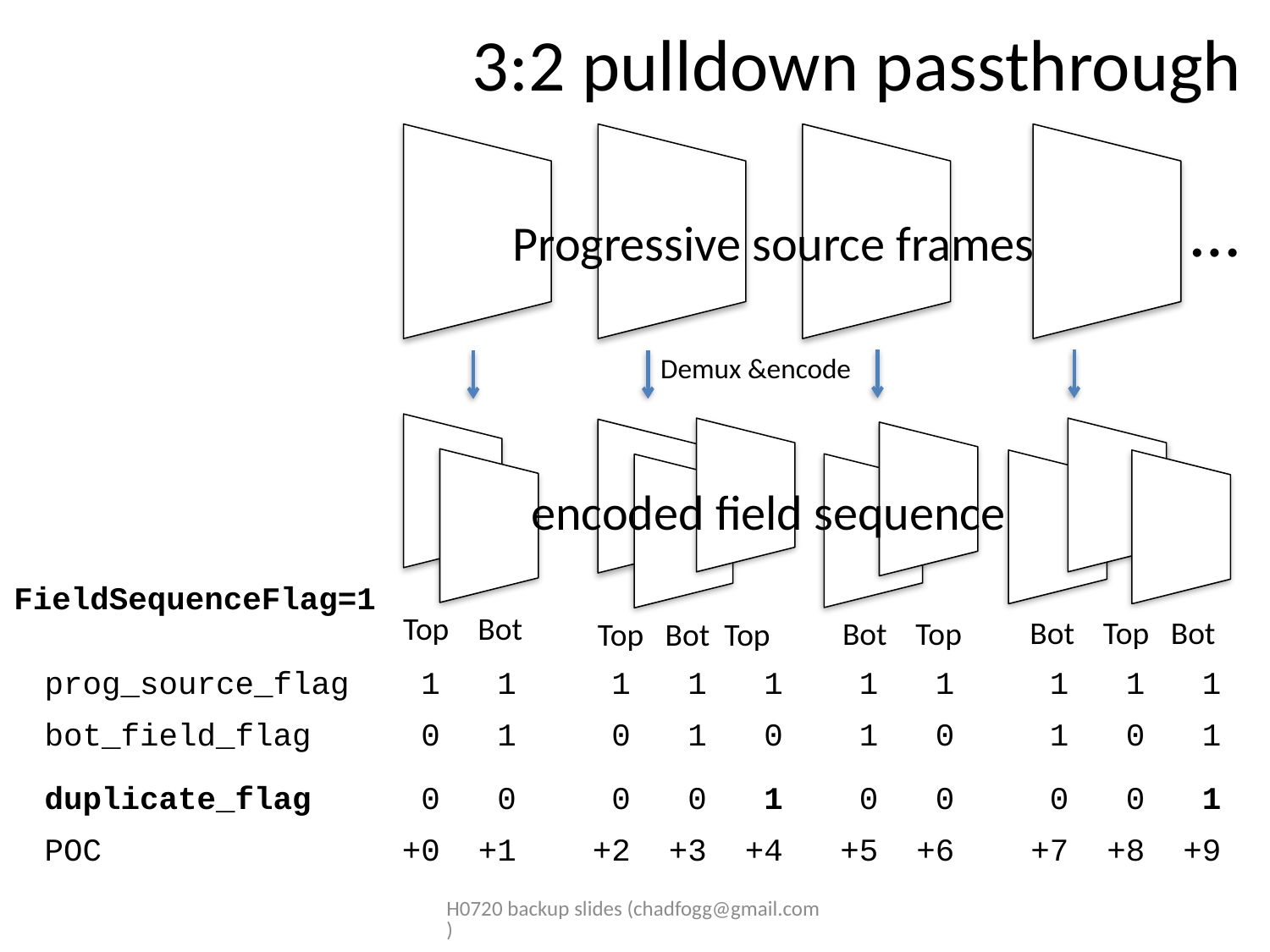

# 3:2 pulldown passthrough

…
Progressive source frames
Demux &encode

Top    Bot

Top   Bot  Top

Bot    Top

encoded field sequence

FieldSequenceFlag=1
Bot    Top   Bot
| prog\_source\_flag | 1 1 1 1 1 1 1 1 1 1 |
| --- | --- |
| bot\_field\_flag | 0 1 0 1 0 1 0 1 0 1 |
| duplicate\_flag | 0 0 0 0 1 0 0 0 0 1 |
| POC | +0 +1 +2 +3 +4 +5 +6 +7 +8 +9 |
H0720 backup slides (chadfogg@gmail.com)